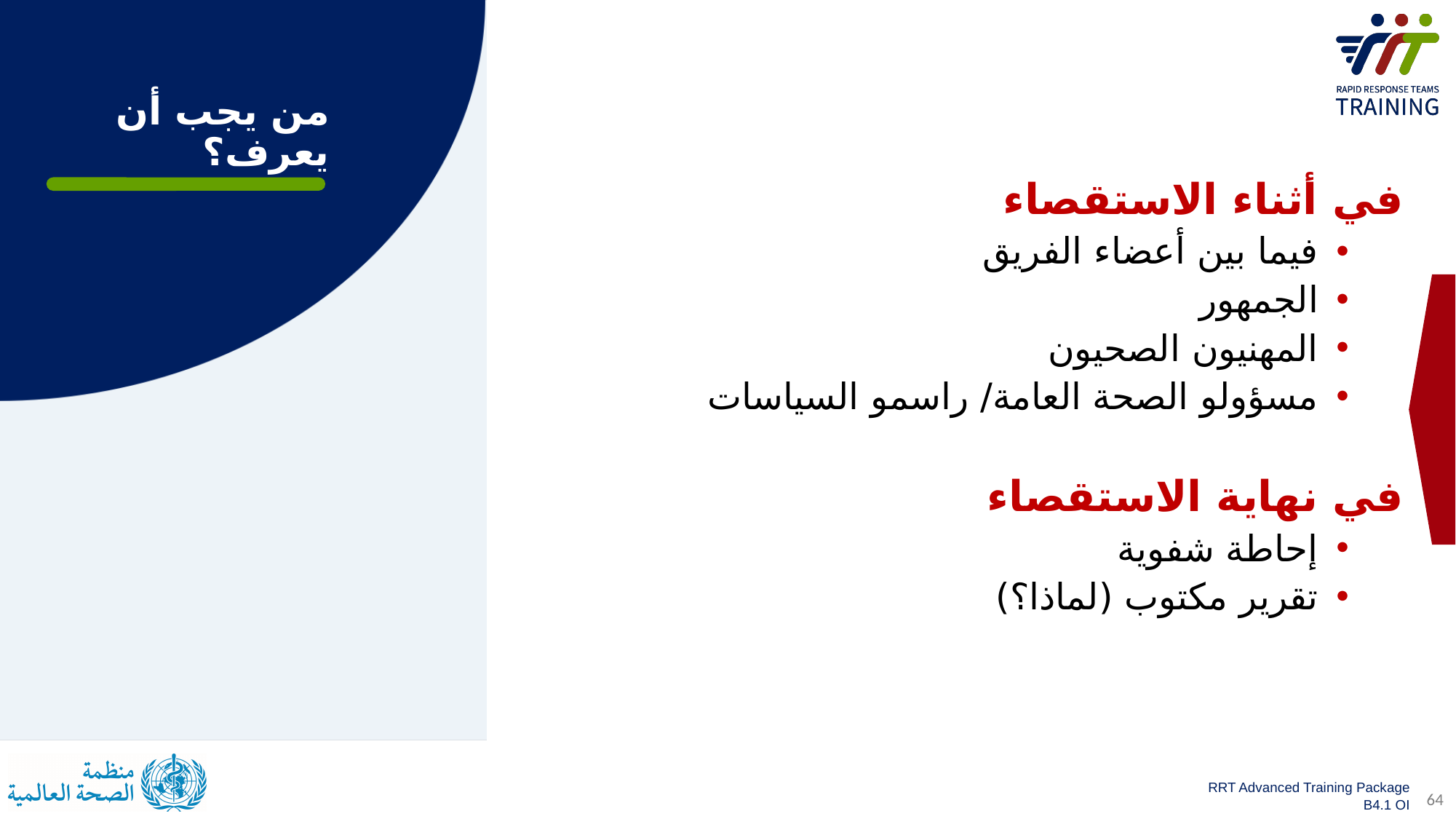

من يجب أن يعرف؟
في أثناء الاستقصاء
فيما بين أعضاء الفريق
الجمهور
المهنيون الصحيون
مسؤولو الصحة العامة/ راسمو السياسات

في نهاية الاستقصاء
إحاطة شفوية
تقرير مكتوب (لماذا؟)